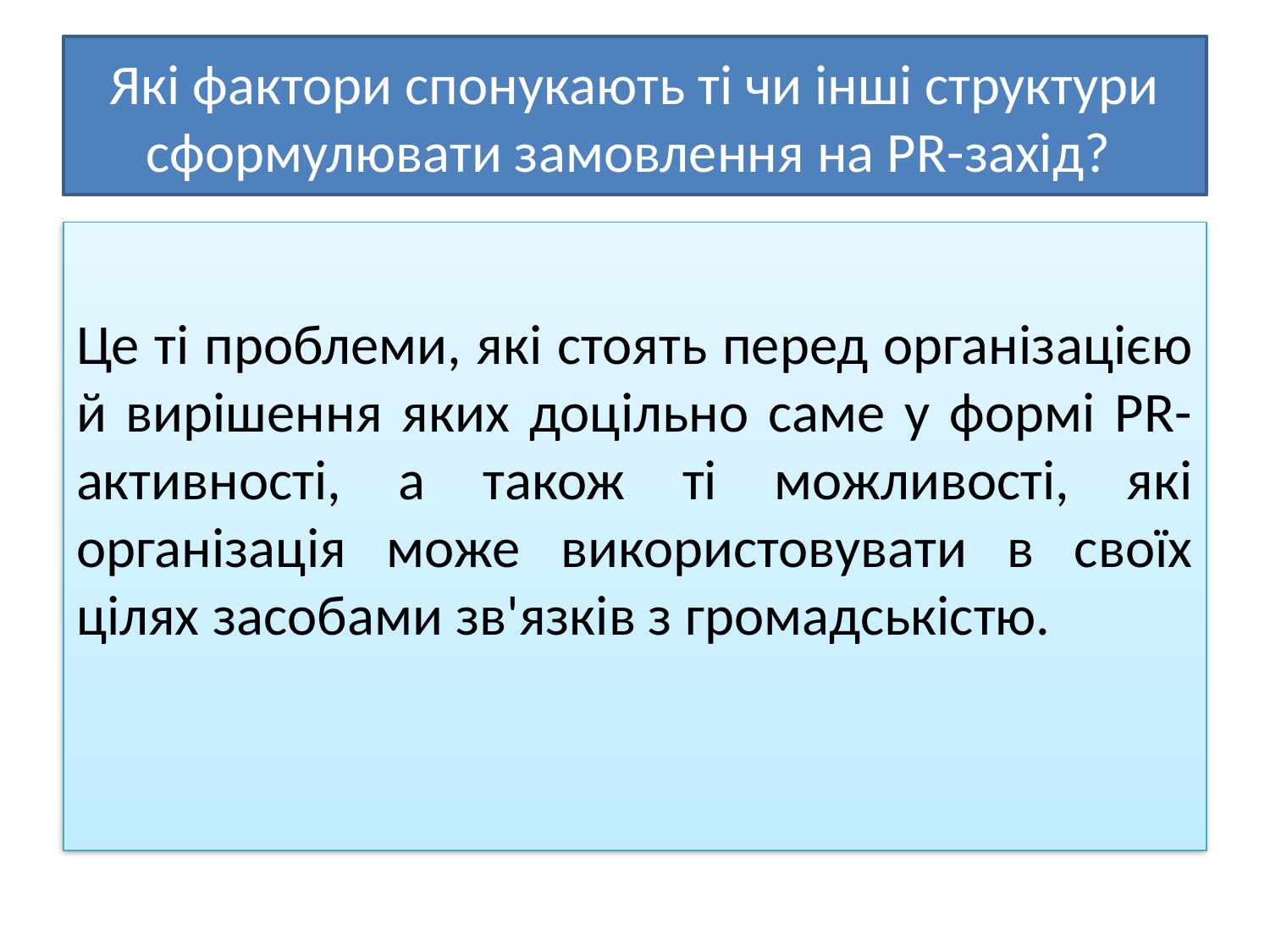

# Які фактори спонукають ті чи інші структури сформулювати замовлення на PR-захід?

Це ті проблеми, які стоять перед організацією й вирішення яких доцільно саме у формі PR-активності, а також ті можливості, які організація може використовувати в своїх цілях засобами зв'язків з громадськістю.